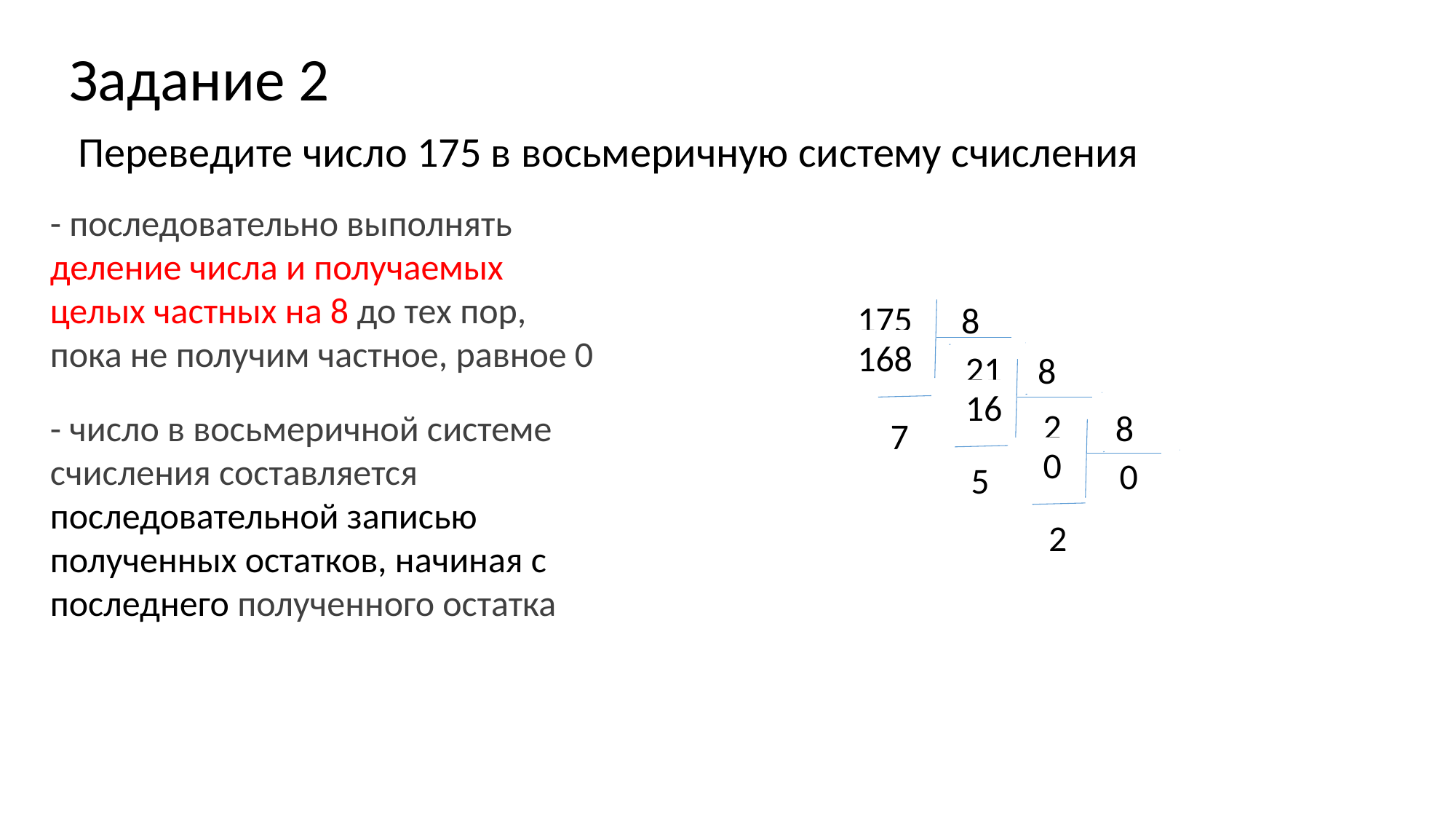

# Задание 2
Переведите число 175 в восьмеричную систему счисления
- последовательно выполнять деление числа и получаемых целых частных на 8 до тех пор, пока не получим частное, равное 0
- число в восьмеричной системе счисления составляется последовательной записью полученных остатков, начиная с последнего полученного остатка
175
8
168
21
7
21
8
16
2
5
2
8
0
0
2